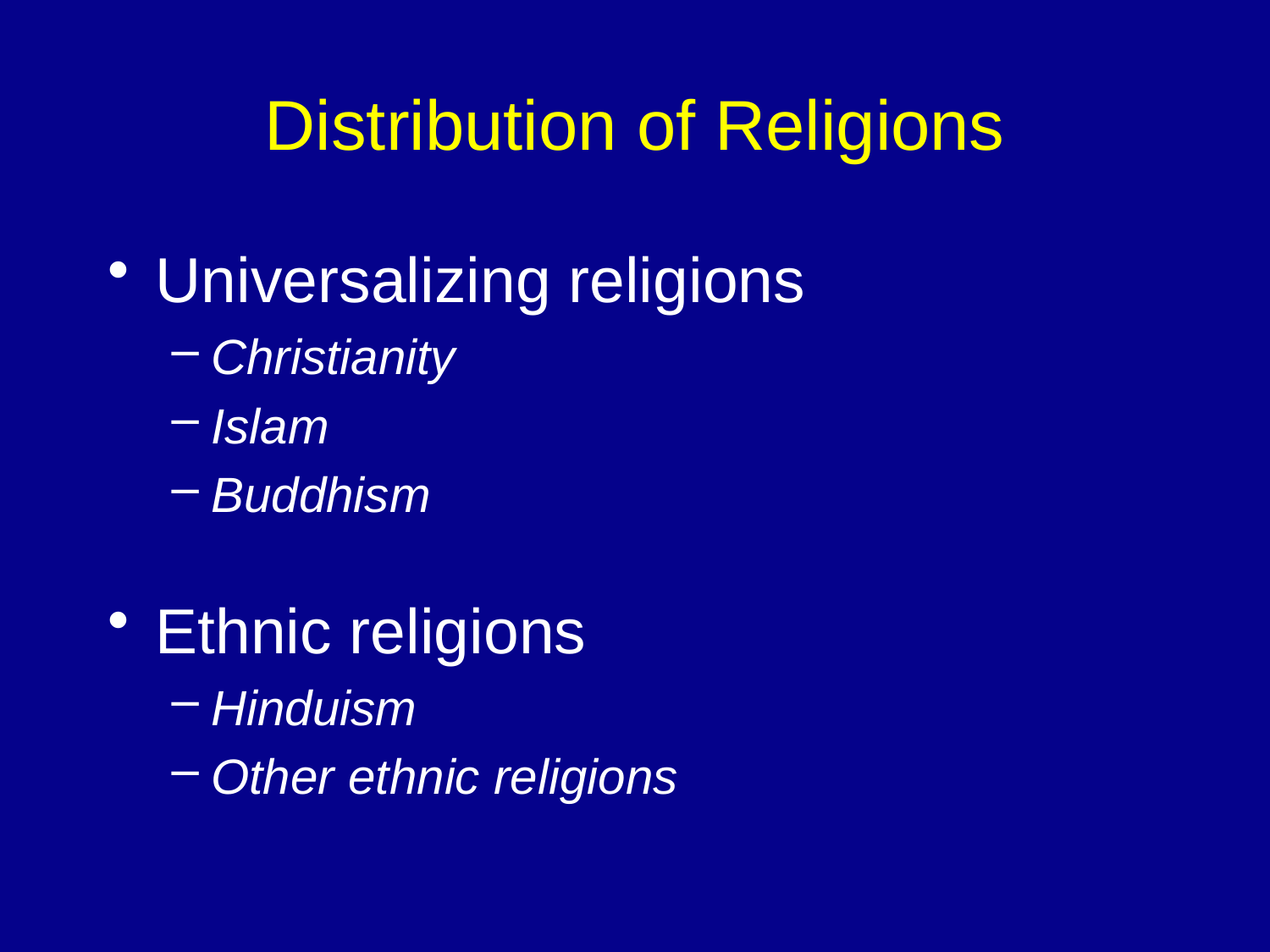

# Distribution of Religions
Universalizing religions
Christianity
Islam
Buddhism

Ethnic religions
Hinduism
Other ethnic religions